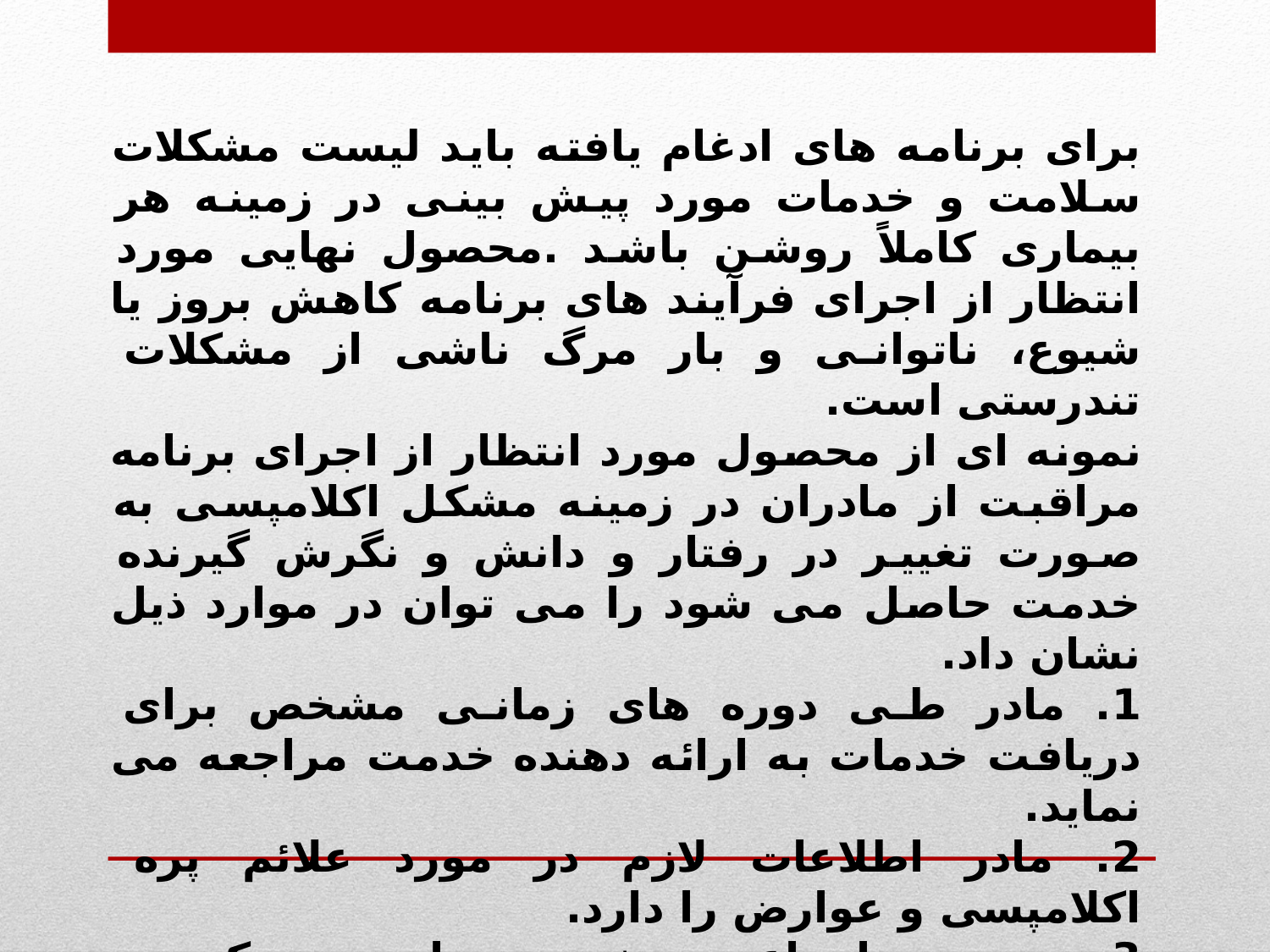

برای برنامه های ادغام یافته باید لیست مشکلات سلامت و خدمات مورد پیش بینی در زمینه هر بیماری کاملاً روشن باشد .محصول نهایی مورد انتظار از اجرای فرآیند های برنامه کاهش بروز یا شیوع، ناتوانی و بار مرگ ناشی از مشکلات تندرستی است.
نمونه ای از محصول مورد انتظار از اجرای برنامه مراقبت از مادران در زمینه مشکل اکلامپسی به صورت تغییر در رفتار و دانش و نگرش گیرنده خدمت حاصل می شود را می توان در موارد ذیل نشان داد.
1. مادر طی دوره های زمانی مشخص برای دریافت خدمات به ارائه دهنده خدمت مراجعه می نماید.
2. مادر اطلاعات لازم در مورد علائم پره اکلامپسی و عوارض را دارد.
3. در صورت ارجاع به متخصص مراجعه می کند.
4. بیمارستان را برای زایمان انتخاب می کند.